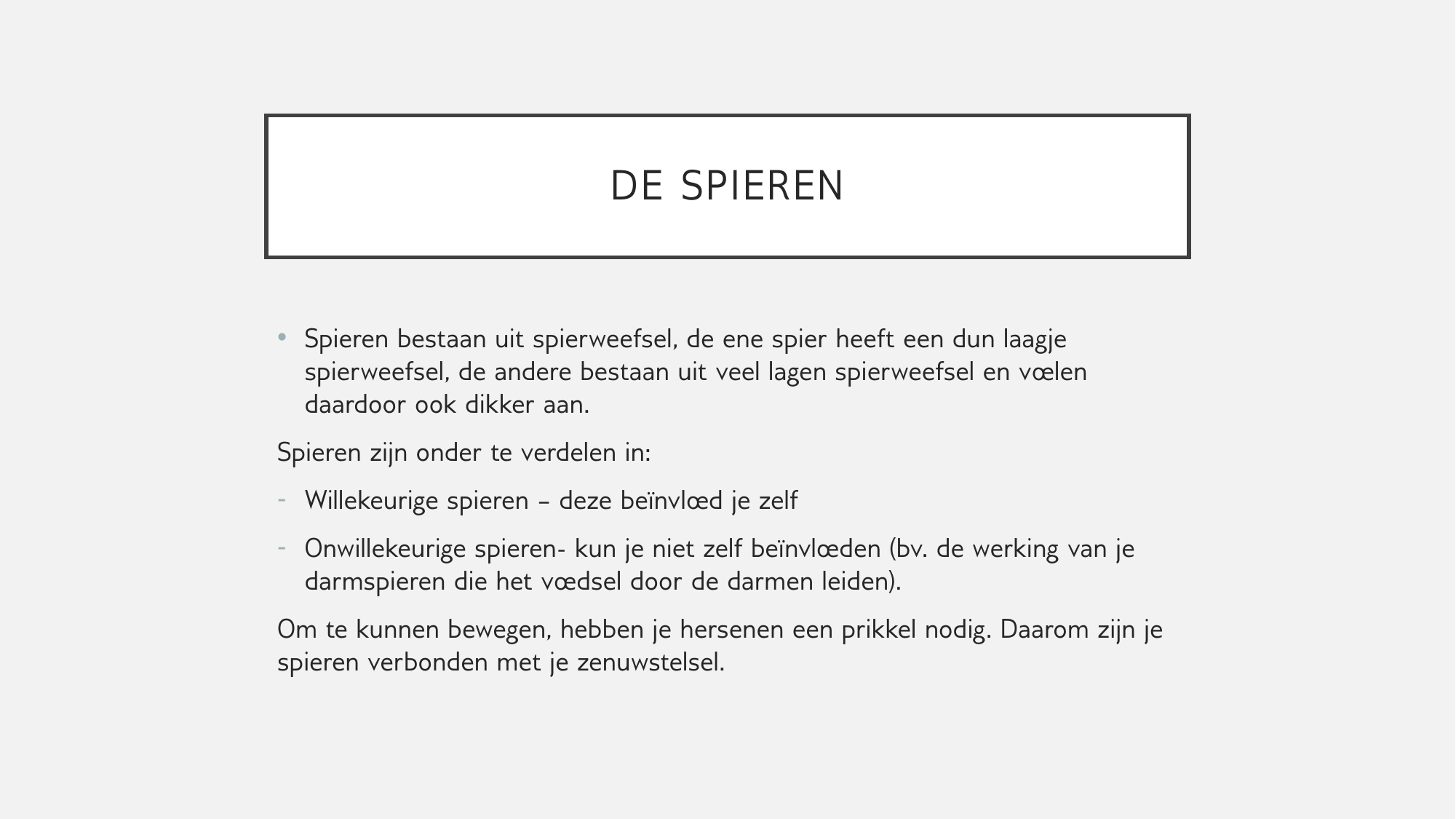

# De spieren
Spieren bestaan uit spierweefsel, de ene spier heeft een dun laagje spierweefsel, de andere bestaan uit veel lagen spierweefsel en voelen daardoor ook dikker aan.
Spieren zijn onder te verdelen in:
Willekeurige spieren – deze beïnvloed je zelf
Onwillekeurige spieren- kun je niet zelf beïnvloeden (bv. de werking van je darmspieren die het voedsel door de darmen leiden).
Om te kunnen bewegen, hebben je hersenen een prikkel nodig. Daarom zijn je spieren verbonden met je zenuwstelsel.